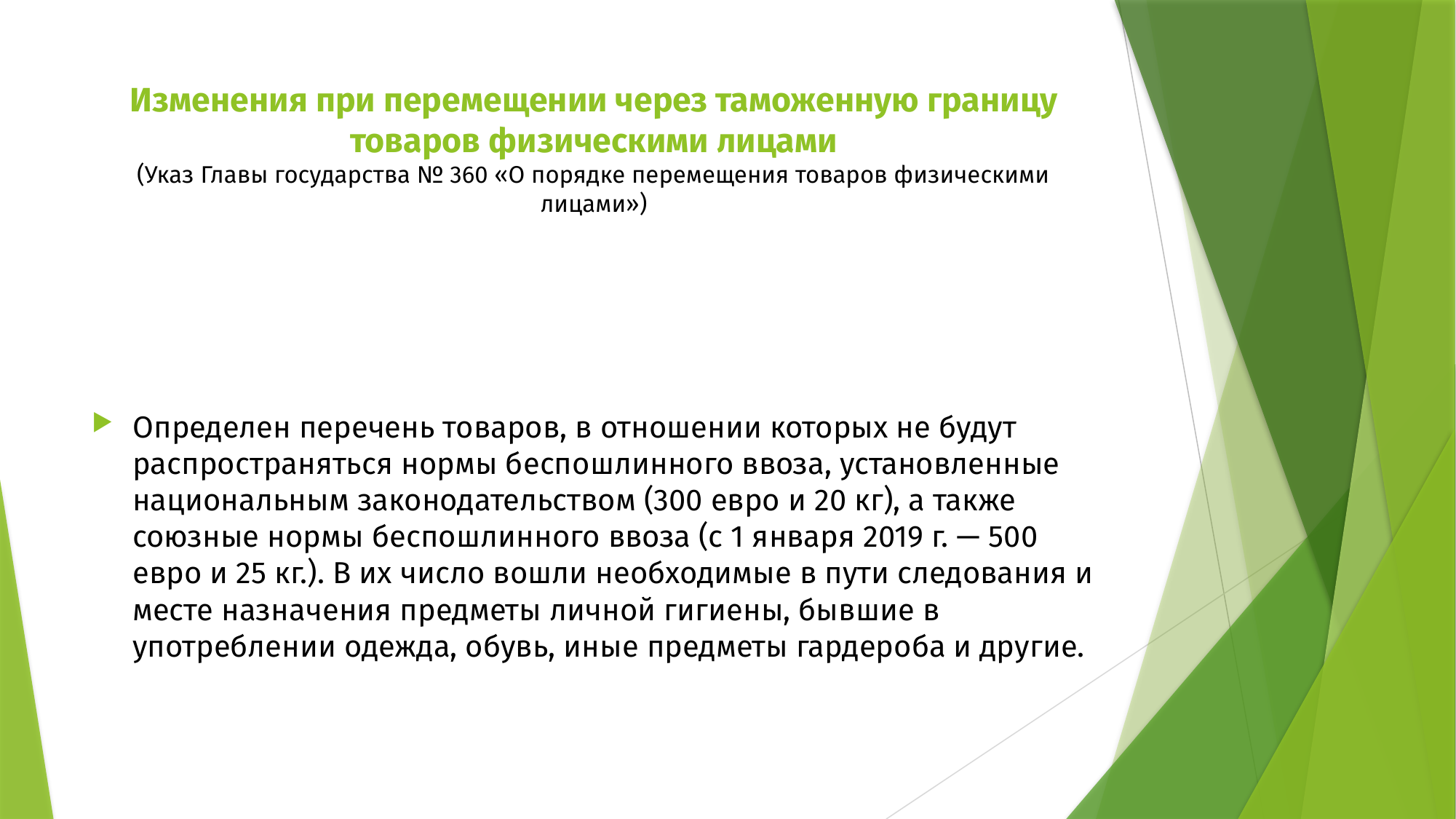

# Изменения при перемещении через таможенную границу товаров физическими лицами (Указ Главы государства № 360 «О порядке перемещения товаров физическими лицами»)
Определен перечень товаров, в отношении которых не будут распространяться нормы беспошлинного ввоза, установленные национальным законодательством (300 евро и 20 кг), а также союзные нормы беспошлинного ввоза (с 1 января 2019 г. — 500 евро и 25 кг.). В их число вошли необходимые в пути следования и месте назначения предметы личной гигиены, бывшие в употреблении одежда, обувь, иные предметы гардероба и другие.